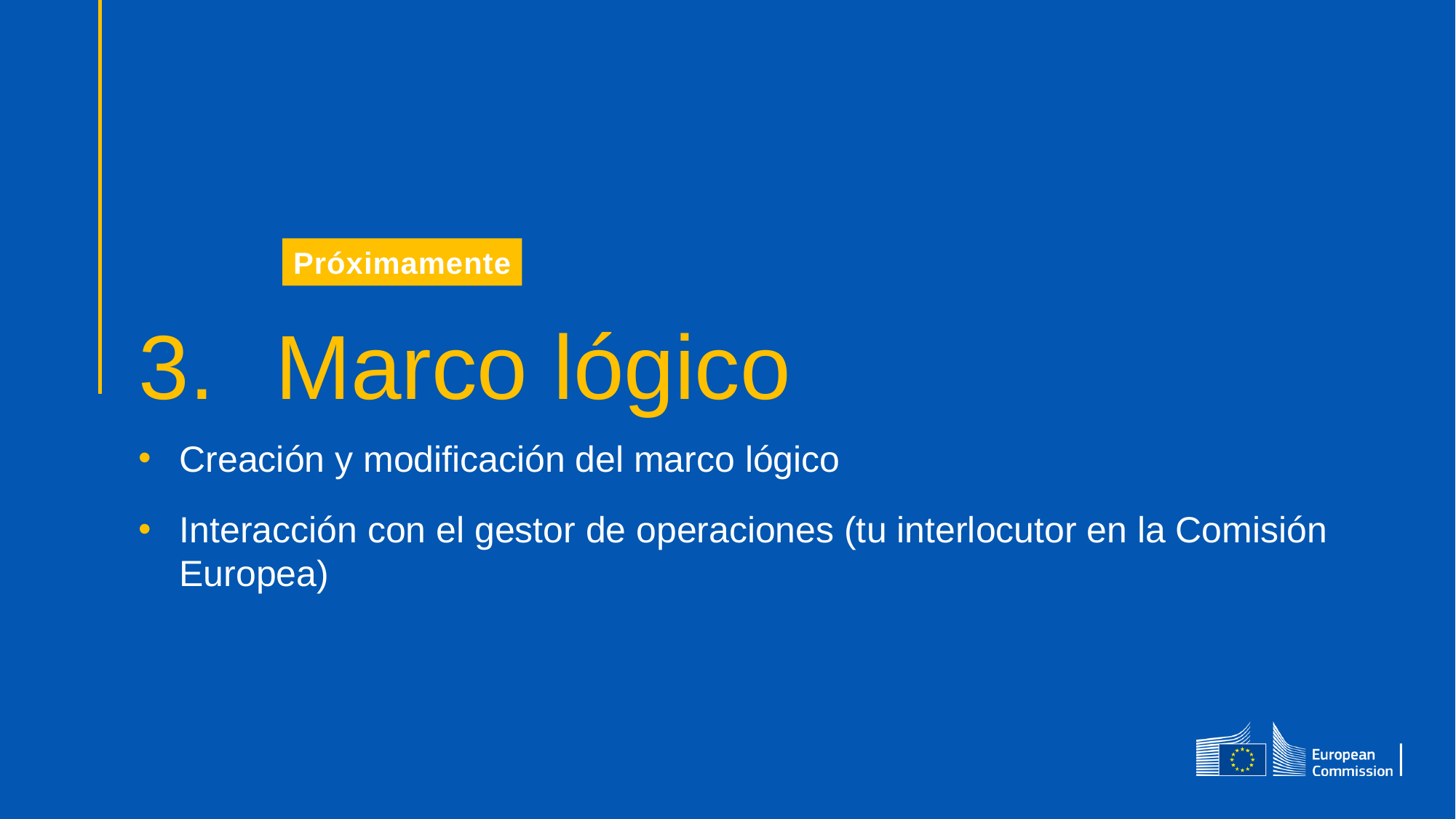

# Marco lógico
Próximamente
Creación y modificación del marco lógico
Interacción con el gestor de operaciones (tu interlocutor en la Comisión Europea)